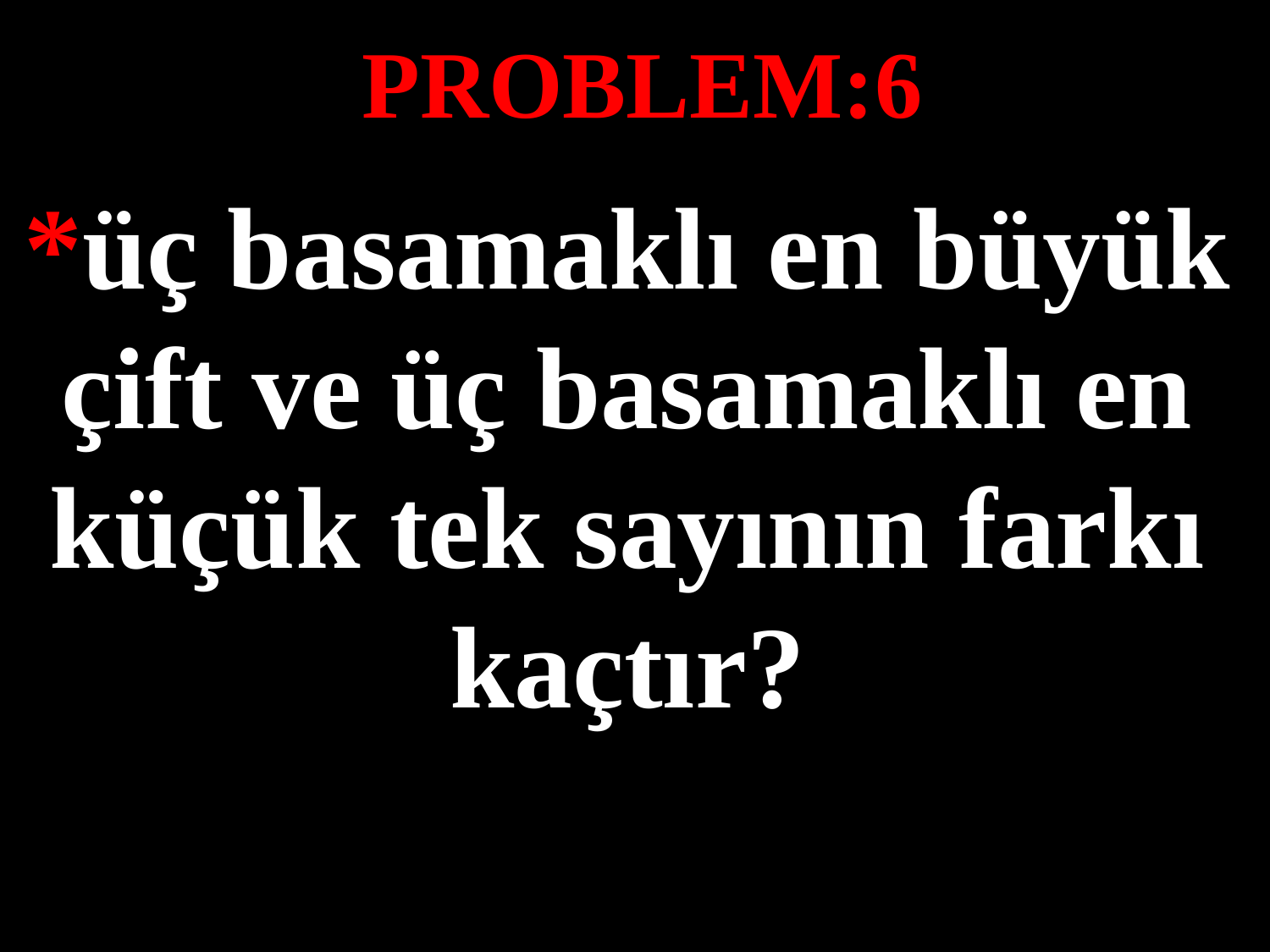

PROBLEM:6
*üç basamaklı en büyük çift ve üç basamaklı en küçük tek sayının farkı kaçtır?
#